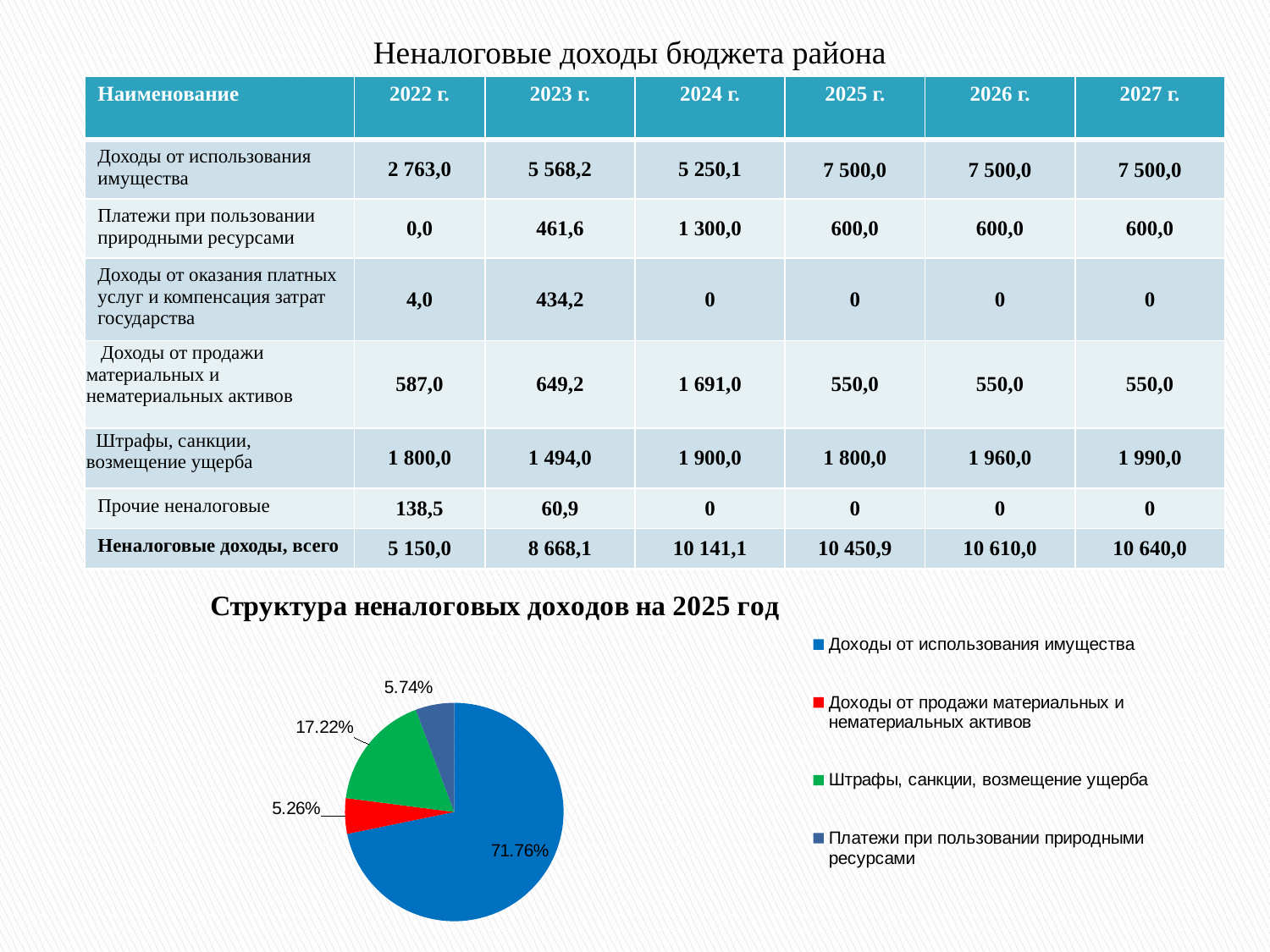

Неналоговые доходы бюджета района
| Наименование | 2022 г. | 2023 г. | 2024 г. | 2025 г. | 2026 г. | 2027 г. |
| --- | --- | --- | --- | --- | --- | --- |
| Доходы от использования имущества | 2 763,0 | 5 568,2 | 5 250,1 | 7 500,0 | 7 500,0 | 7 500,0 |
| Платежи при пользовании природными ресурсами | 0,0 | 461,6 | 1 300,0 | 600,0 | 600,0 | 600,0 |
| Доходы от оказания платных услуг и компенсация затрат государства | 4,0 | 434,2 | 0 | 0 | 0 | 0 |
| Доходы от продажи материальных и нематериальных активов | 587,0 | 649,2 | 1 691,0 | 550,0 | 550,0 | 550,0 |
| Штрафы, санкции, возмещение ущерба | 1 800,0 | 1 494,0 | 1 900,0 | 1 800,0 | 1 960,0 | 1 990,0 |
| Прочие неналоговые | 138,5 | 60,9 | 0 | 0 | 0 | 0 |
| Неналоговые доходы, всего | 5 150,0 | 8 668,1 | 10 141,1 | 10 450,9 | 10 610,0 | 10 640,0 |

### Chart: Структура неналоговых доходов на 2025 год

| Category | Структура |
|---|---|
| Доходы от использования имущества | 0.7176 |
| Доходы от продажи материальных и нематериальных активов | 0.0526 |
| Штрафы, санкции, возмещение ущерба | 0.1722 |
| Платежи при пользовании природными ресурсами | 0.0574 |